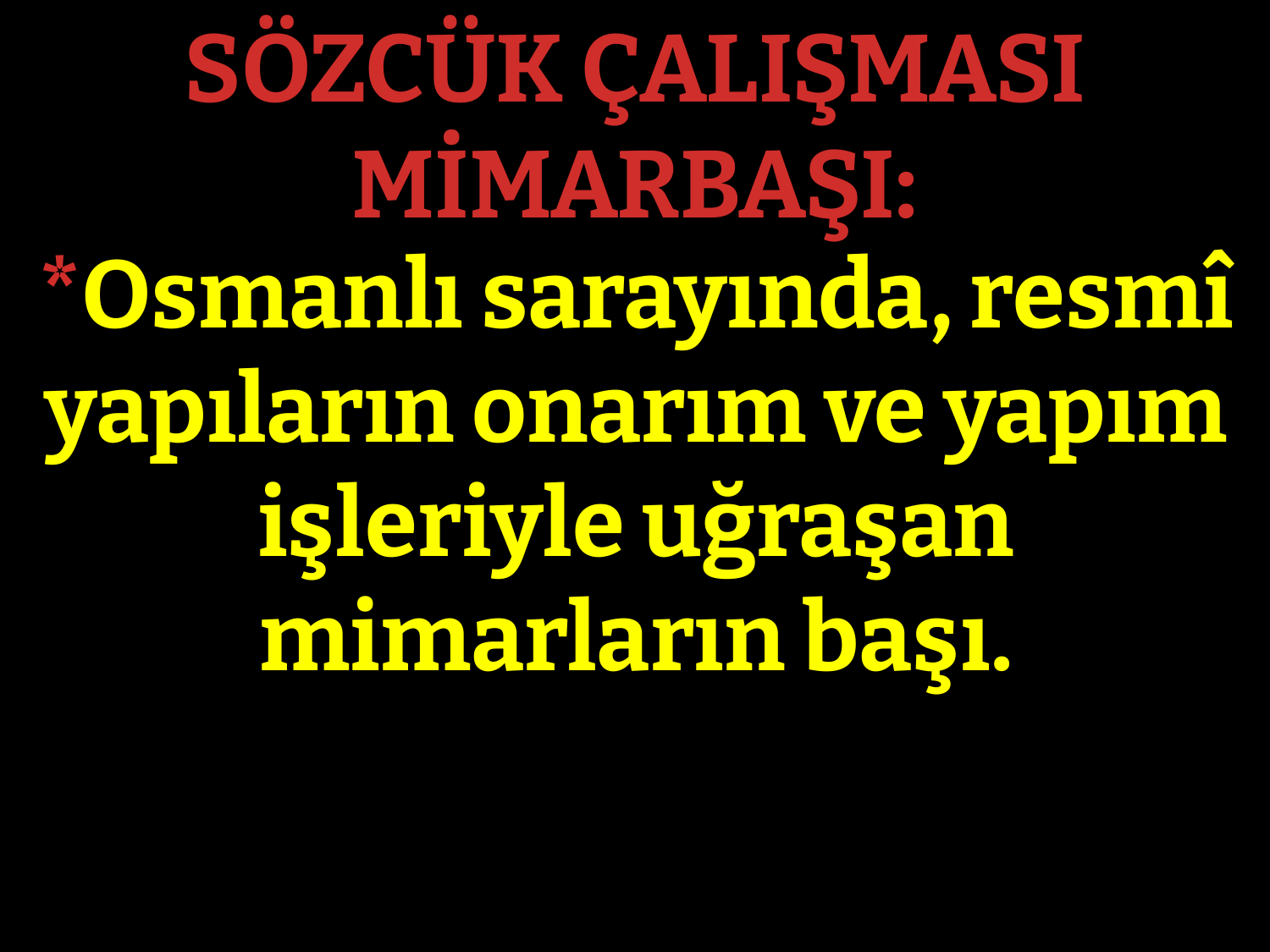

SÖZCÜK ÇALIŞMASI
MİMARBAŞI:
*Osmanlı sarayında, resmî yapıların onarım ve yapım işleriyle uğraşan mimarların başı.